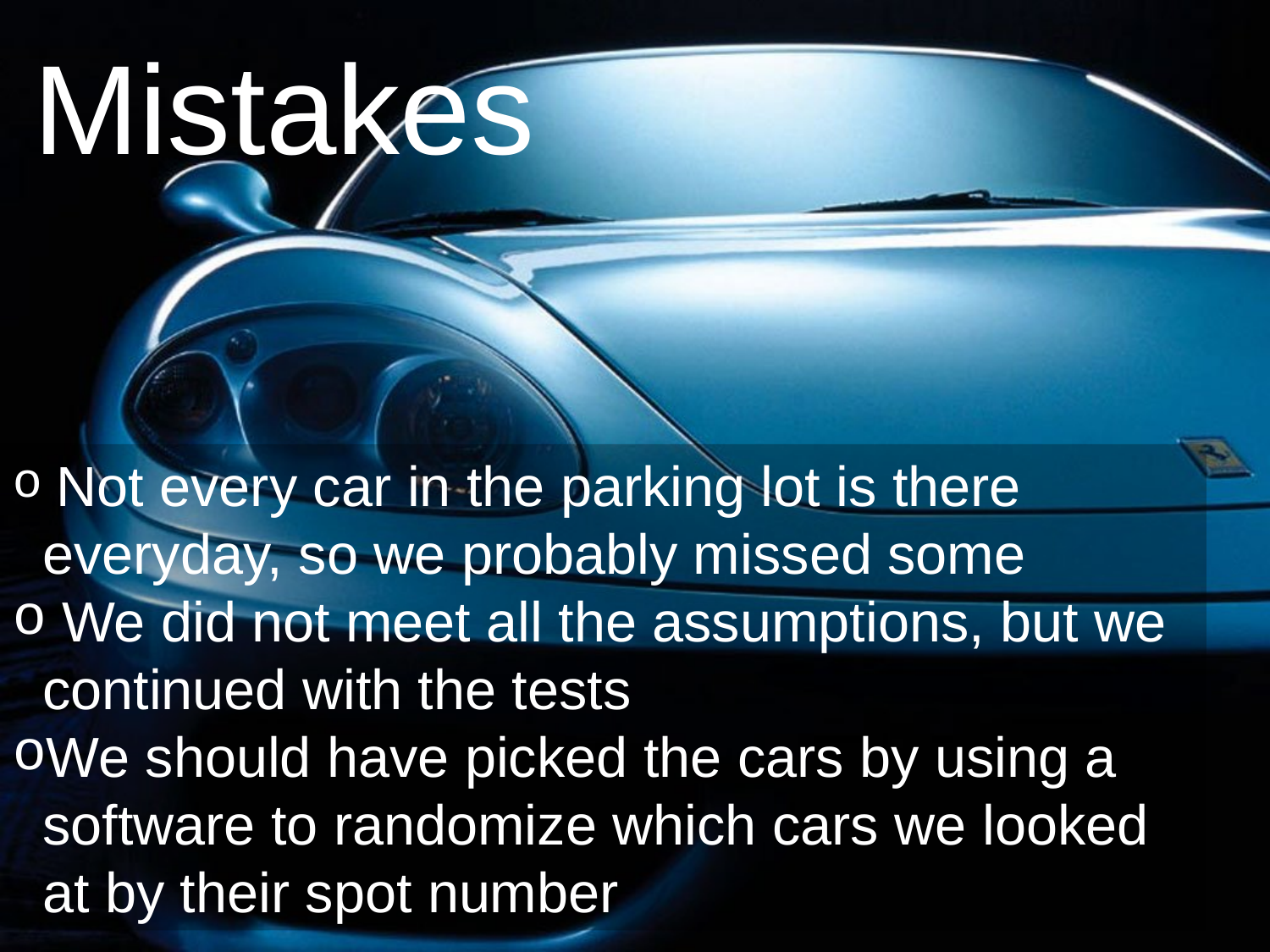

Mistakes
 Not every car in the parking lot is there everyday, so we probably missed some
 We did not meet all the assumptions, but we continued with the tests
We should have picked the cars by using a software to randomize which cars we looked at by their spot number